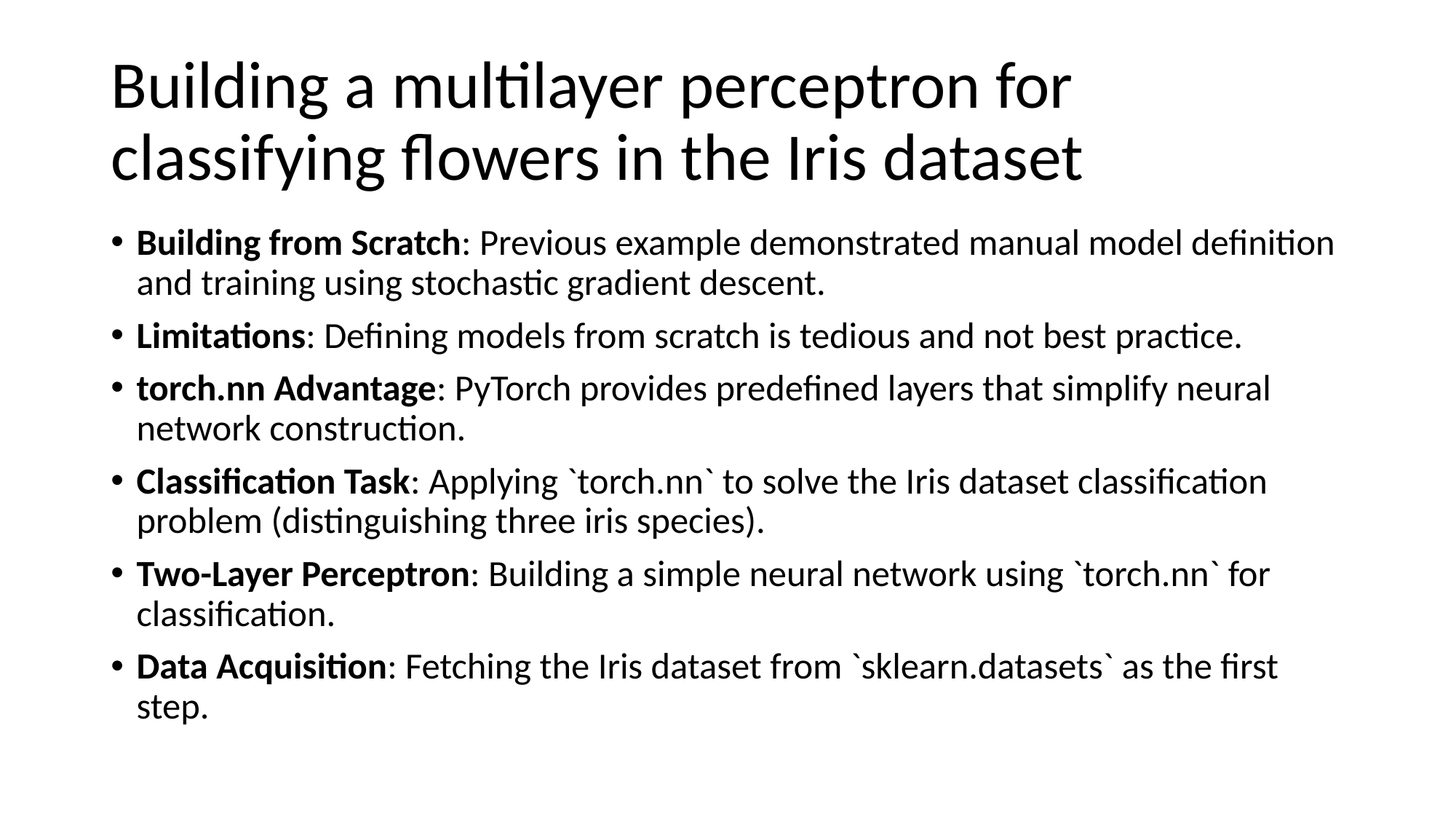

# Building a multilayer perceptron for classifying flowers in the Iris dataset
Building from Scratch: Previous example demonstrated manual model definition and training using stochastic gradient descent.
Limitations: Defining models from scratch is tedious and not best practice.
torch.nn Advantage: PyTorch provides predefined layers that simplify neural network construction.
Classification Task: Applying `torch.nn` to solve the Iris dataset classification problem (distinguishing three iris species).
Two-Layer Perceptron: Building a simple neural network using `torch.nn` for classification.
Data Acquisition: Fetching the Iris dataset from `sklearn.datasets` as the first step.